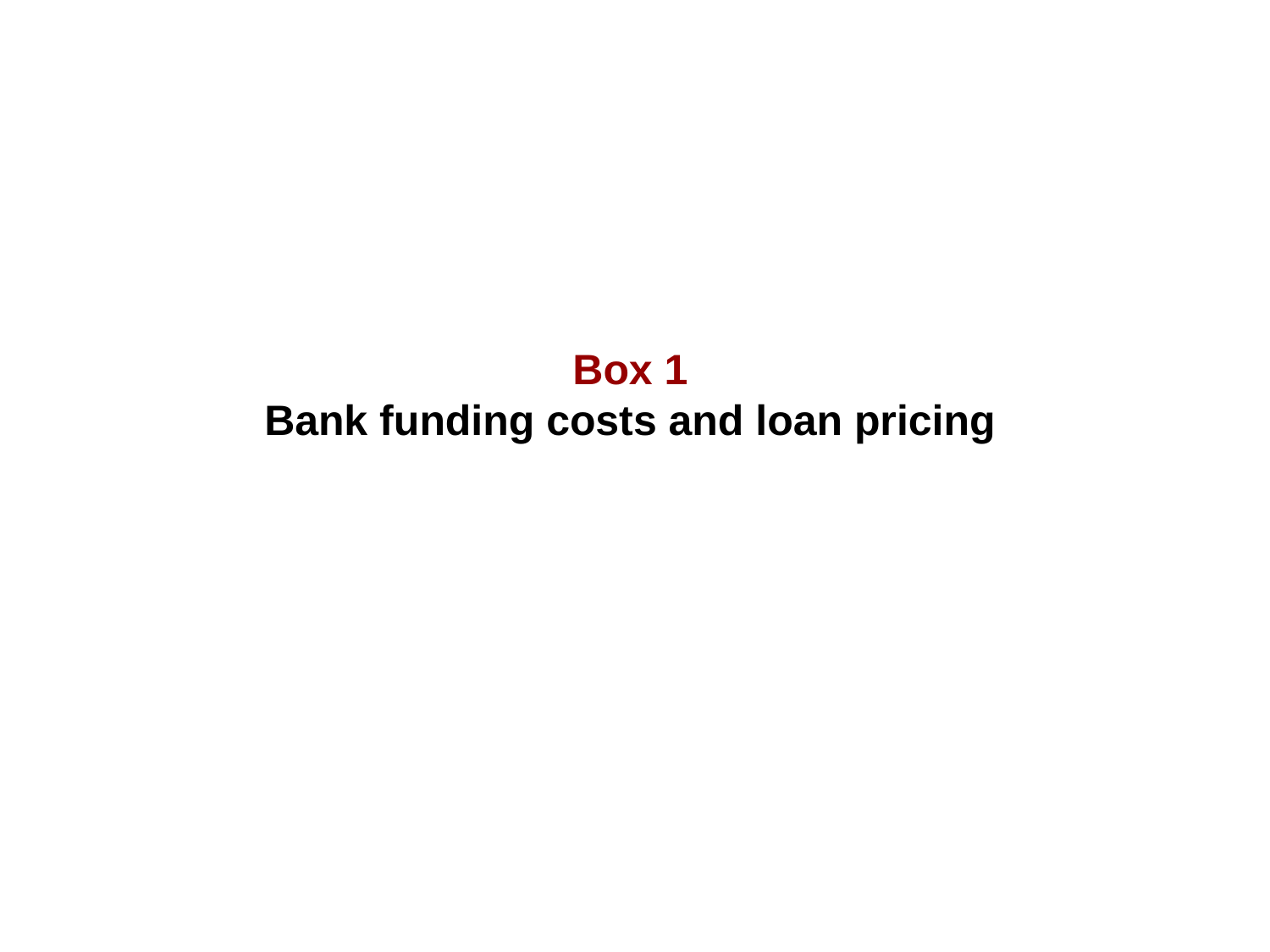

Box 1
Bank funding costs and loan pricing